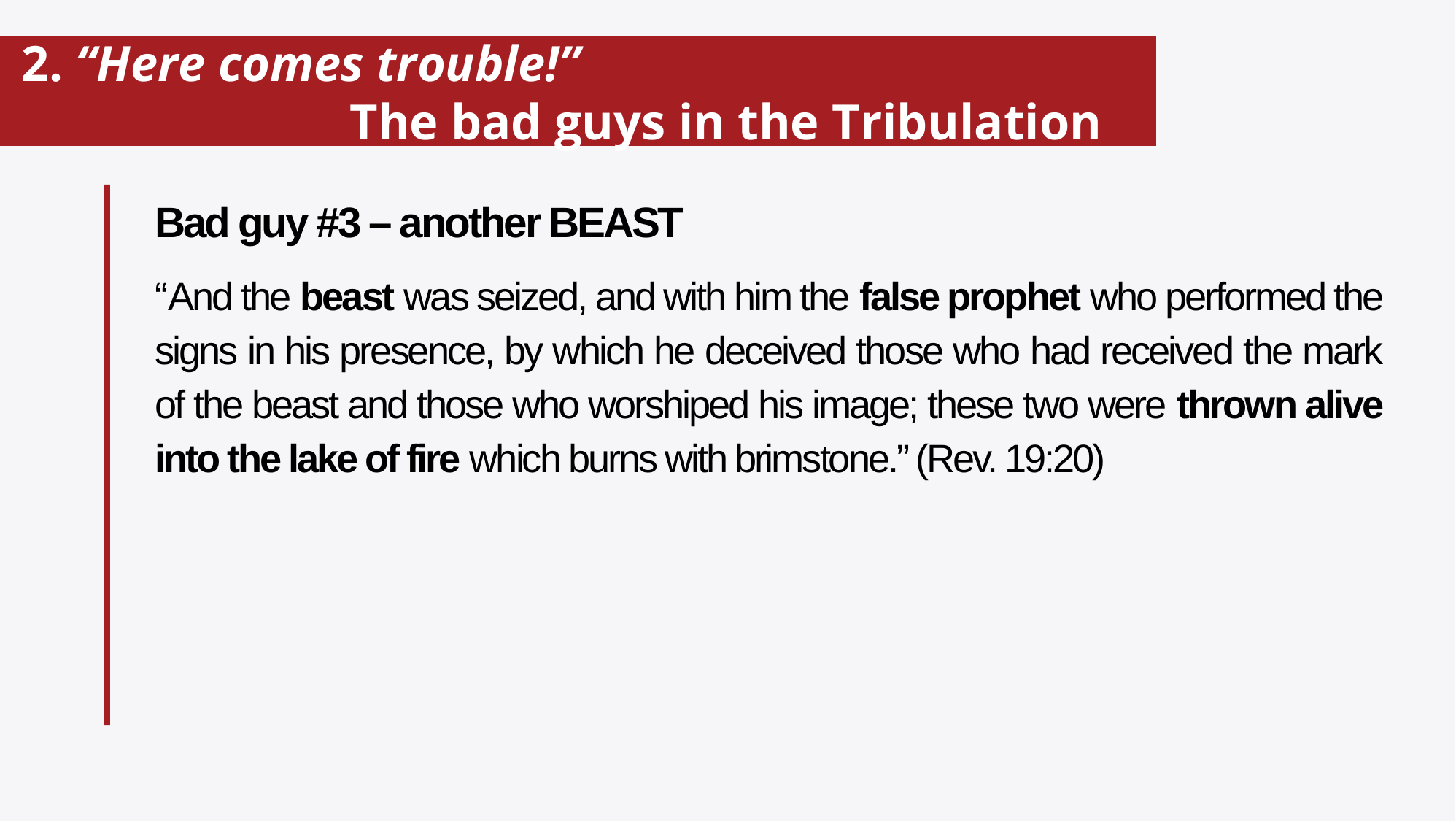

# 2. “Here comes trouble!” The bad guys in the Tribulation
Bad guy #3 – another BEAST
“And the beast was seized, and with him the false prophet who performed the signs in his presence, by which he deceived those who had received the mark of the beast and those who worshiped his image; these two were thrown alive into the lake of fire which burns with brimstone.” (Rev. 19:20)